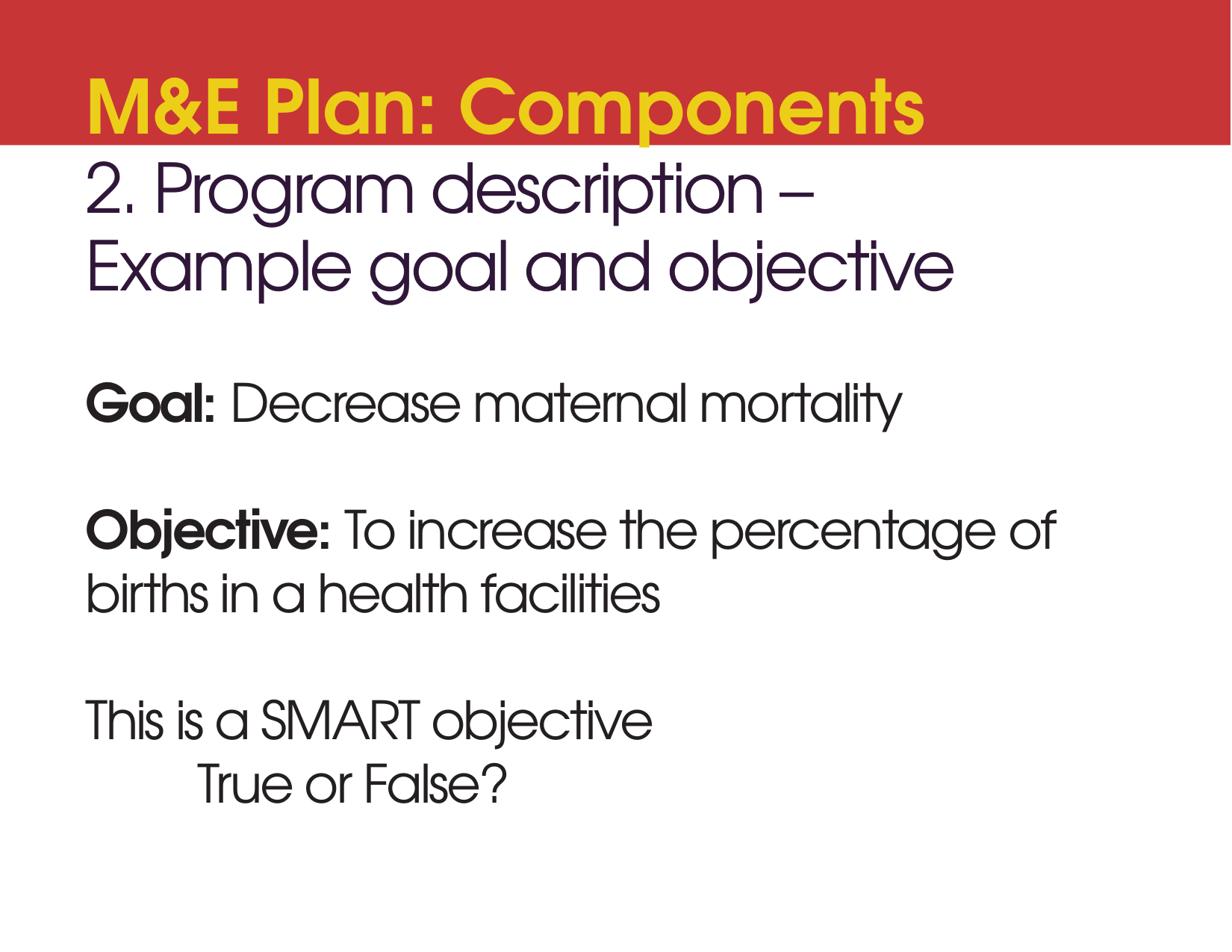

# M&E Plan: Components 2. Program description – Example goal and objective
Goal: Decrease maternal mortality

Objective: To increase the percentage of births in a health facilities

This is a SMART objective
	True or False?